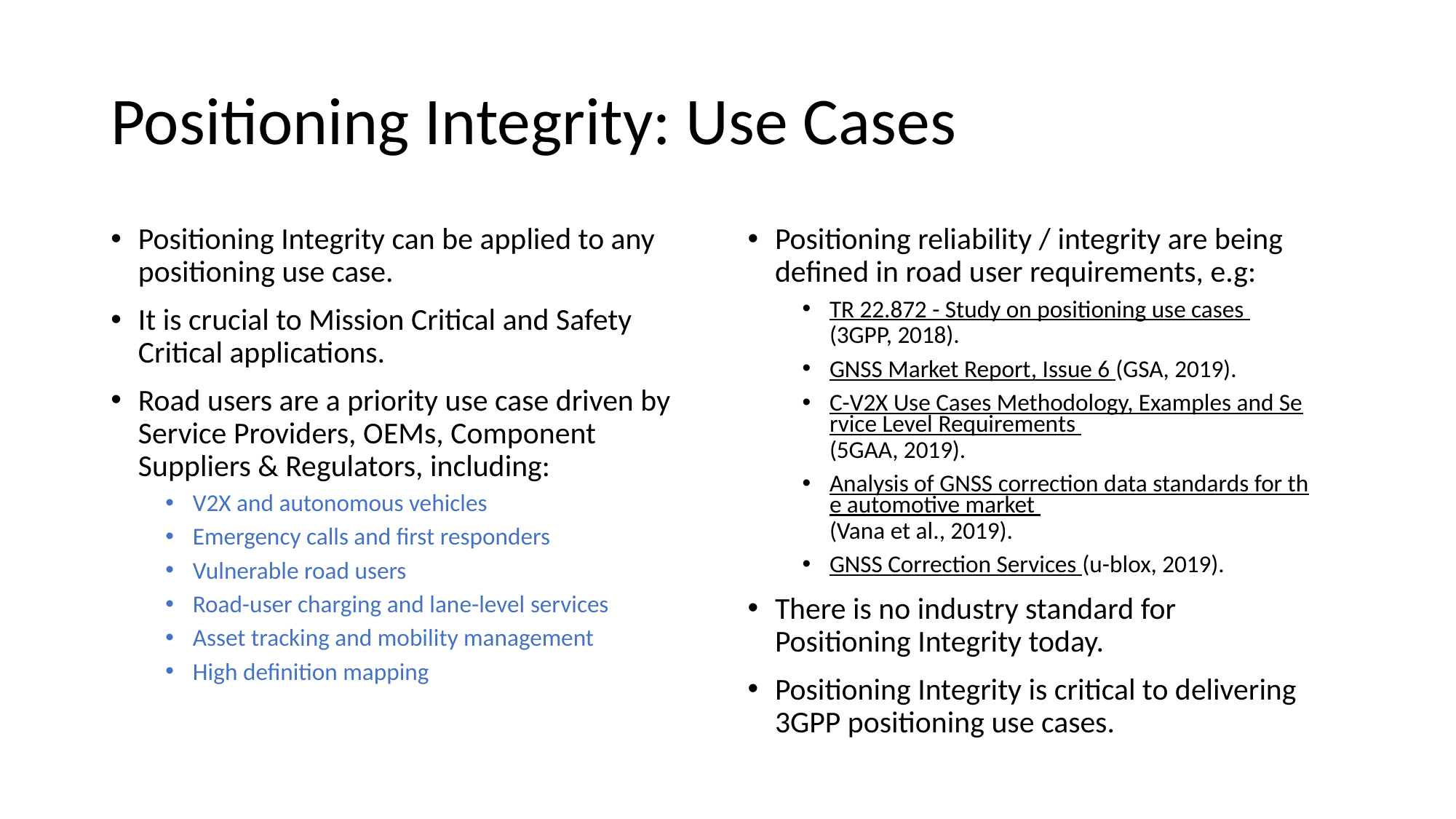

# Positioning Integrity: Use Cases
Positioning Integrity can be applied to any positioning use case.
It is crucial to Mission Critical and Safety Critical applications.
Road users are a priority use case driven by Service Providers, OEMs, Component Suppliers & Regulators, including:
V2X and autonomous vehicles
Emergency calls and first responders
Vulnerable road users
Road-user charging and lane-level services
Asset tracking and mobility management
High definition mapping

Positioning reliability / integrity are being defined in road user requirements, e.g:
TR 22.872 - Study on positioning use cases (3GPP, 2018).
GNSS Market Report, Issue 6 (GSA, 2019).
C-V2X Use Cases Methodology, Examples and Service Level Requirements (5GAA, 2019).
Analysis of GNSS correction data standards for the automotive market (Vana et al., 2019).
GNSS Correction Services (u-blox, 2019).
There is no industry standard for Positioning Integrity today.
Positioning Integrity is critical to delivering 3GPP positioning use cases.